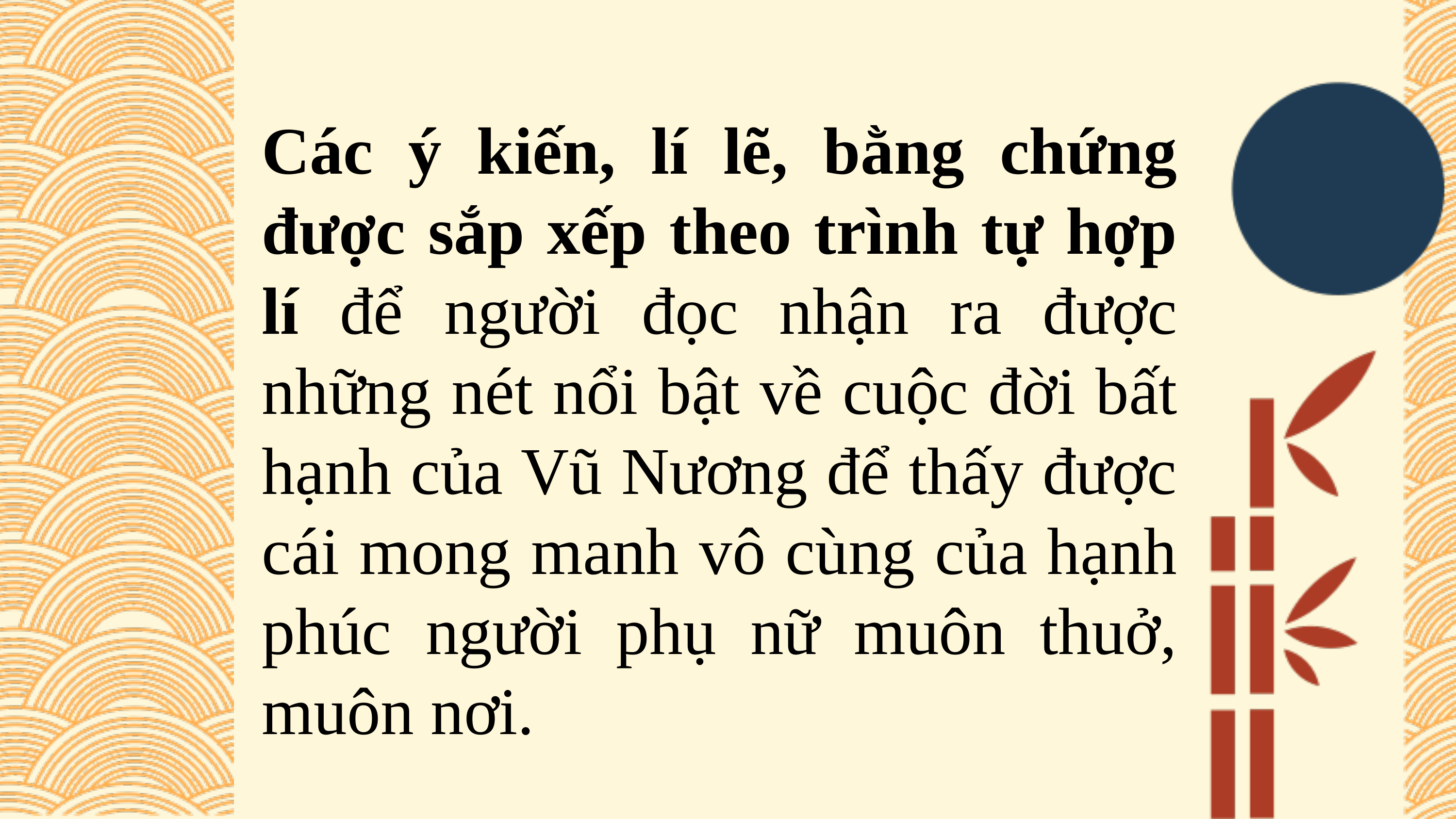

Các ý kiến, lí lẽ, bằng chứng được sắp xếp theo trình tự hợp lí để người đọc nhận ra được những nét nổi bật về cuộc đời bất hạnh của Vũ Nương để thấy được cái mong manh vô cùng của hạnh phúc người phụ nữ muôn thuở, muôn nơi.